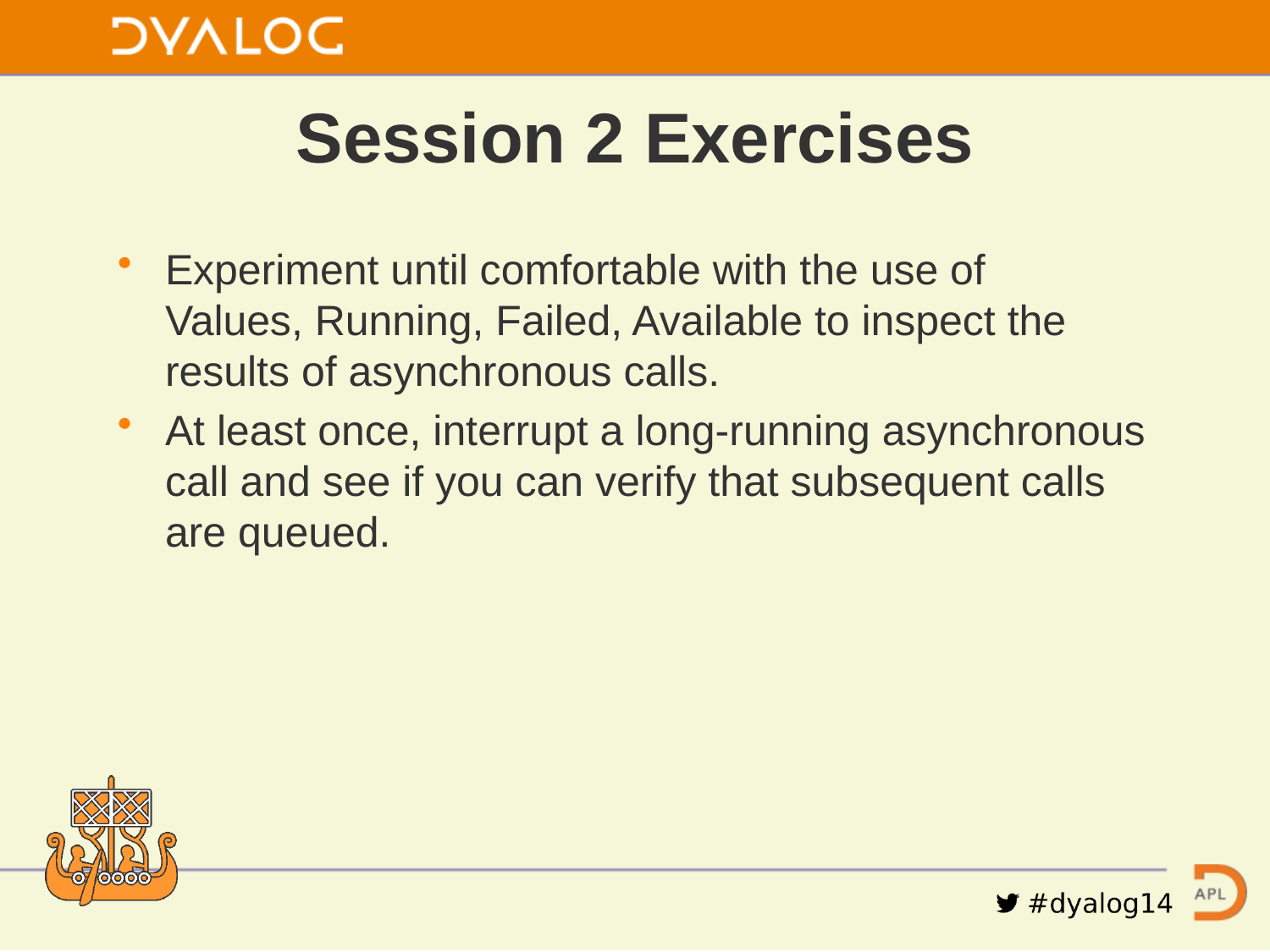

# Session 2 Exercises
Experiment until comfortable with the use of
Values, Running, Failed, Available to inspect the results of asynchronous calls.
At least once, interrupt a long-running asynchronous call and see if you can verify that subsequent calls are queued.